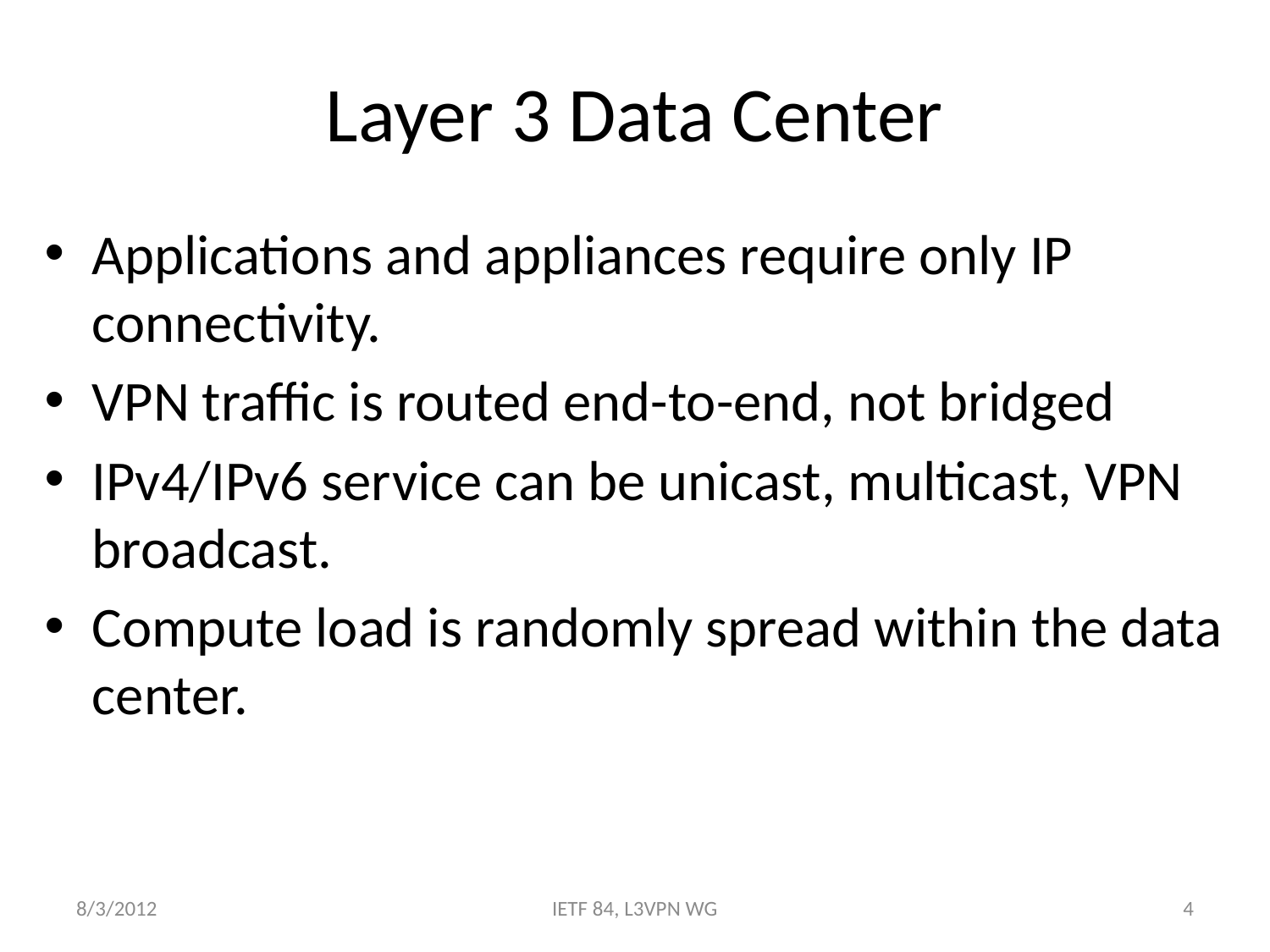

# Layer 3 Data Center
Applications and appliances require only IP connectivity.
VPN traffic is routed end-to-end, not bridged
IPv4/IPv6 service can be unicast, multicast, VPN broadcast.
Compute load is randomly spread within the data center.

8/3/2012
IETF 84, L3VPN WG
4